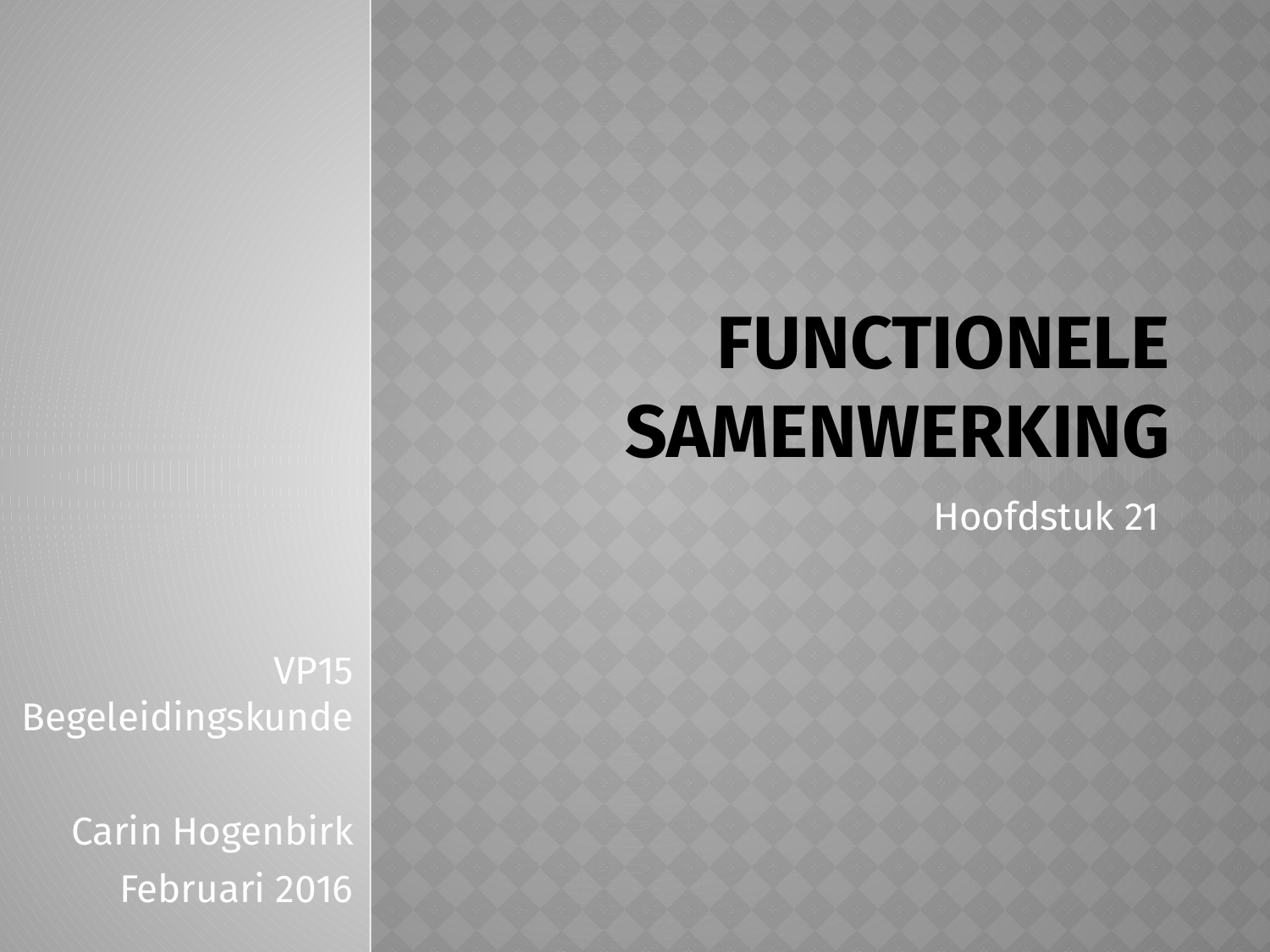

# Functionele samenwerking
Hoofdstuk 21
VP15 Begeleidingskunde

Carin Hogenbirk
Februari 2016